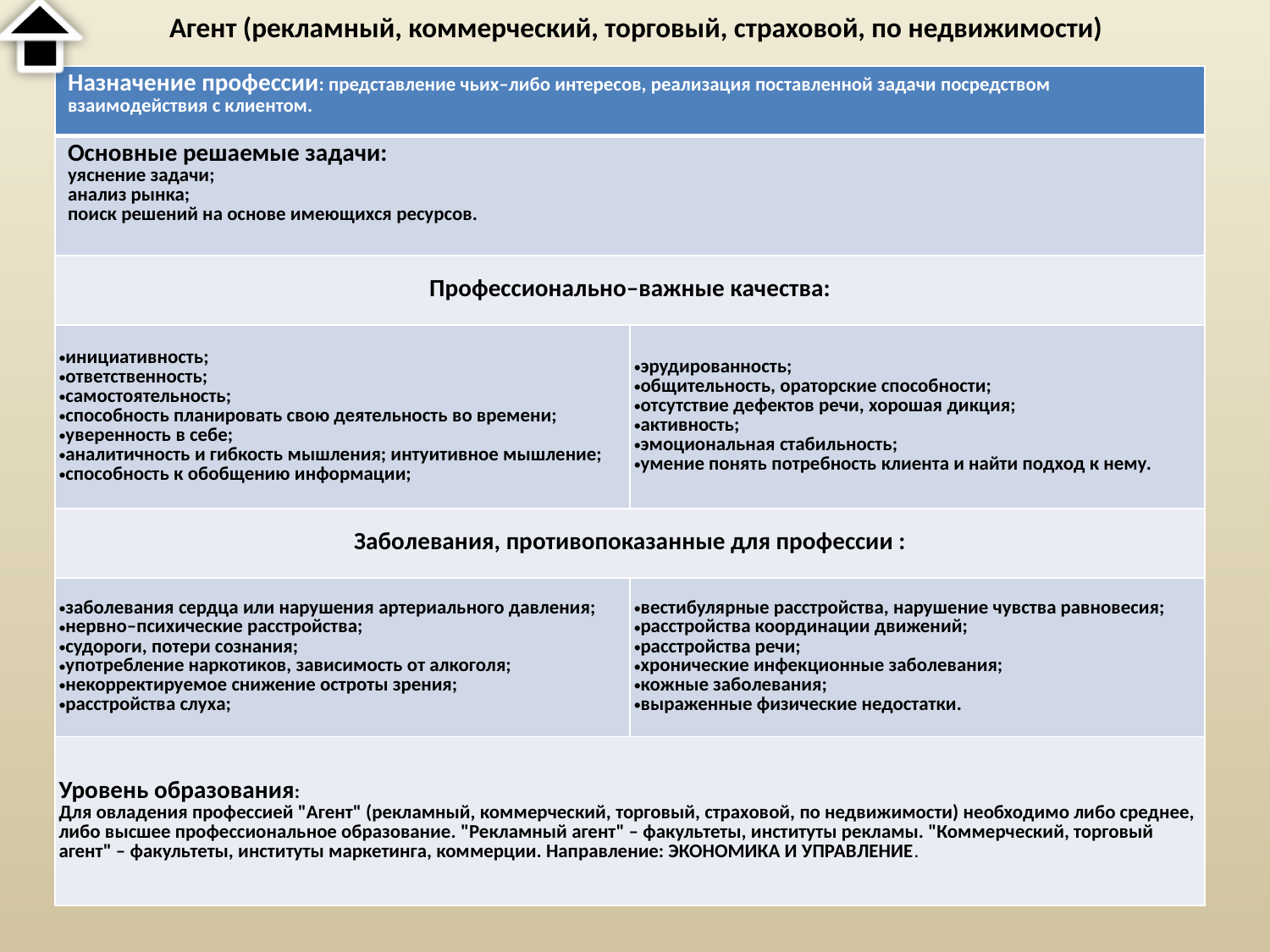

# Агент (рекламный, коммерческий, торговый, страховой, по недвижимости)
| Назначение профессии: представление чьих–либо интересов, реализация поставленной задачи посредством взаимодействия с клиентом. |  |
| --- | --- |
| Основные решаемые задачи: уяснение задачи; анализ рынка; поиск решений на основе имеющихся ресурсов. |  |
| Профессионально–важные качества: |  |
| инициативность; ответственность; самостоятельность; способность планировать свою деятельность во времени; уверенность в себе; аналитичность и гибкость мышления; интуитивное мышление; способность к обобщению информации; | эрудированность; общительность, ораторские способности; отсутствие дефектов речи, хорошая дикция; активность; эмоциональная стабильность; умение понять потребность клиента и найти подход к нему. |
| Заболевания, противопоказанные для профессии : |  |
| заболевания сердца или нарушения артериального давления; нервно–психические расстройства; судороги, потери сознания; употребление наркотиков, зависимость от алкоголя; некорректируемое снижение остроты зрения; расстройства слуха; | вестибулярные расстройства, нарушение чувства равновесия; расстройства координации движений; расстройства речи; хронические инфекционные заболевания; кожные заболевания; выраженные физические недостатки. |
| Уровень образования: Для овладения профессией "Агент" (рекламный, коммерческий, торговый, страховой, по недвижимости) необходимо либо среднее, либо высшее профессиональное образование. "Рекламный агент" – факультеты, институты рекламы. "Коммерческий, торговый агент" – факультеты, институты маркетинга, коммерции. Направление: ЭКОНОМИКА И УПРАВЛЕНИЕ. |  |